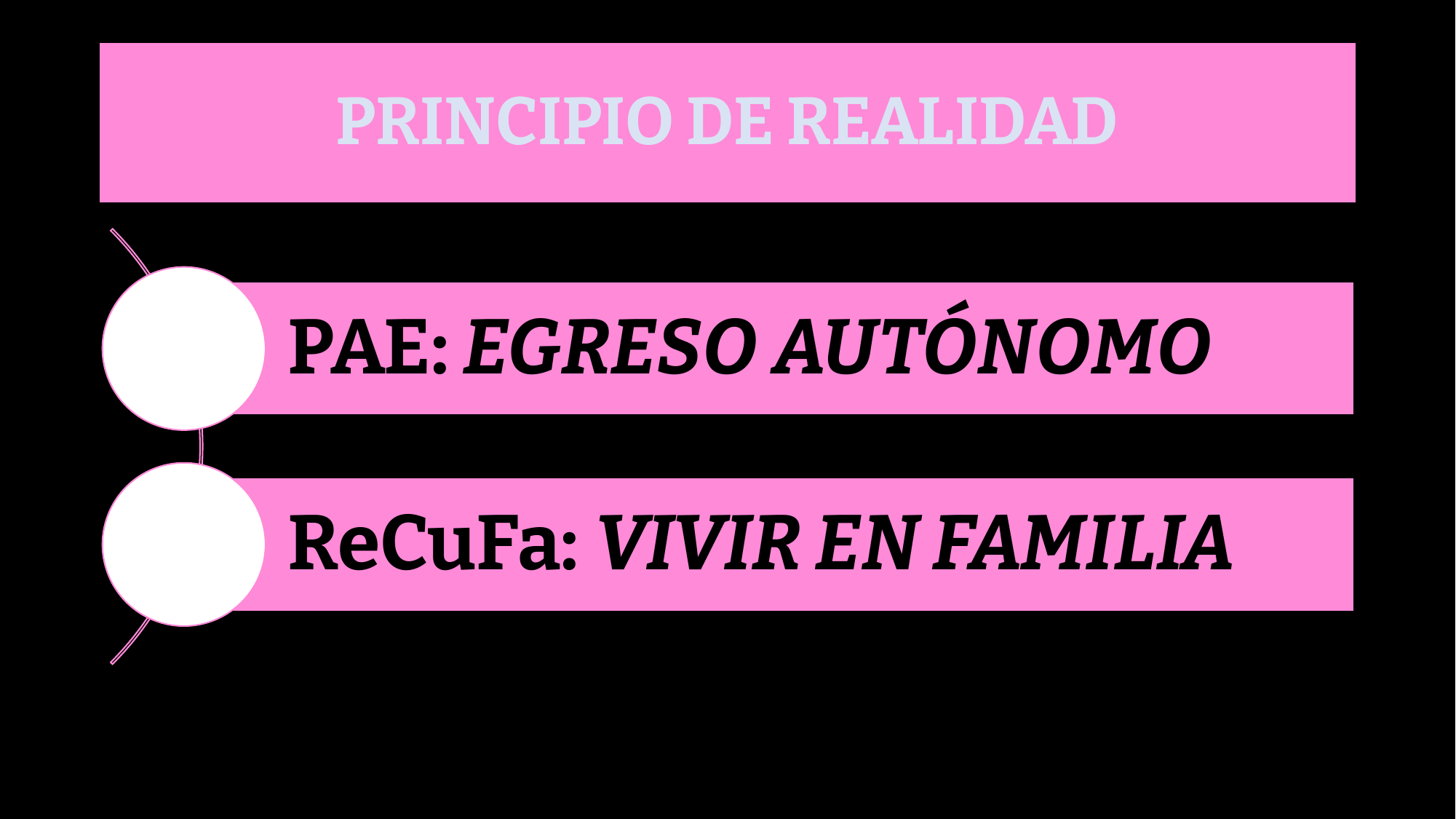

# PRINCIPIO DE REALIDAD
PAE: EGRESO AUTÓNOMO
ReCuFa: VIVIR EN FAMILIA